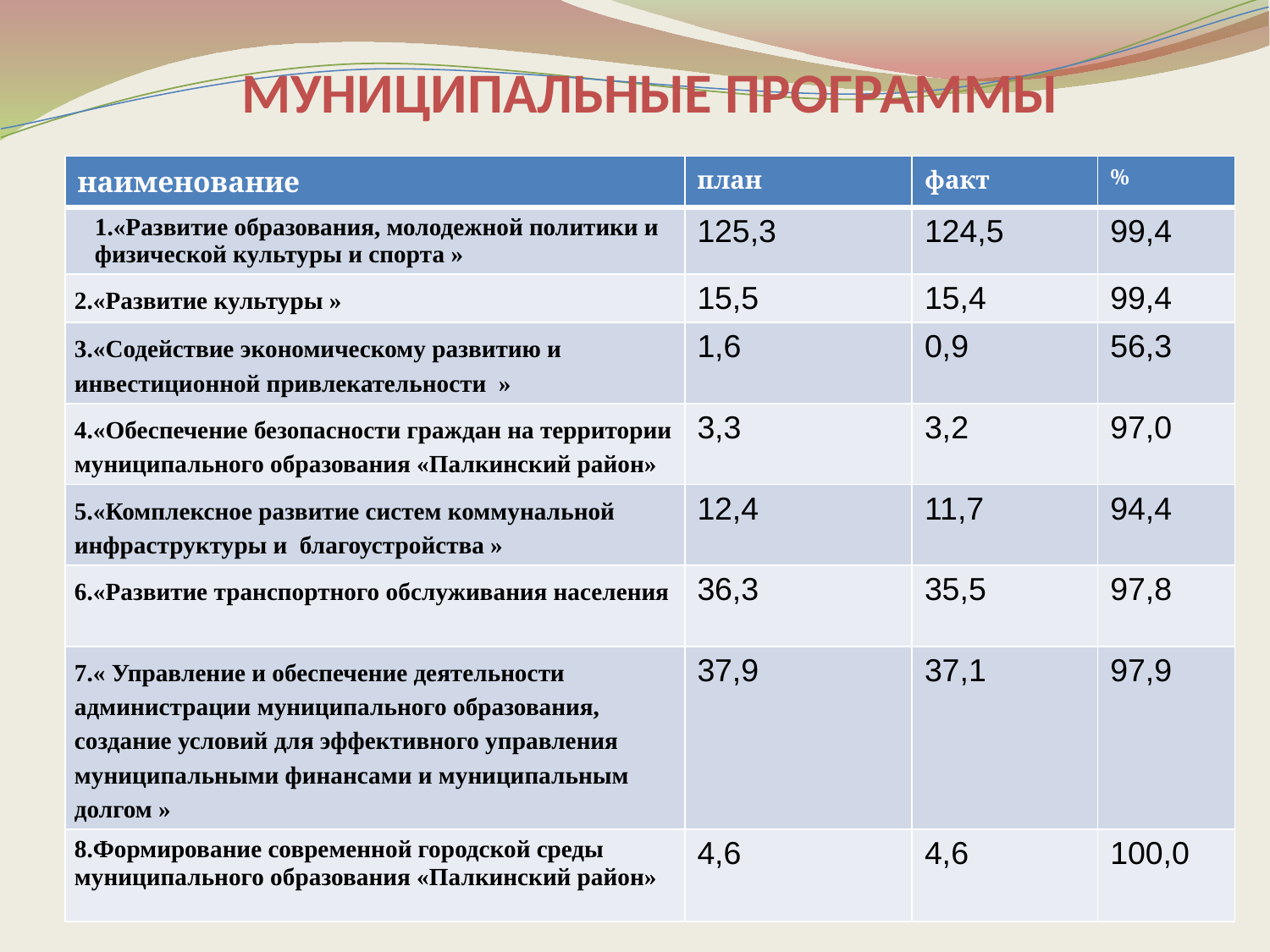

# МУНИЦИПАЛЬНЫЕ ПРОГРАММЫ
| наименование | план | факт | % |
| --- | --- | --- | --- |
| 1.«Развитие образования, молодежной политики и физической культуры и спорта » | 125,3 | 124,5 | 99,4 |
| 2.«Развитие культуры » | 15,5 | 15,4 | 99,4 |
| 3.«Содействие экономическому развитию и инвестиционной привлекательности » | 1,6 | 0,9 | 56,3 |
| 4.«Обеспечение безопасности граждан на территории муниципального образования «Палкинский район» | 3,3 | 3,2 | 97,0 |
| 5.«Комплексное развитие систем коммунальной инфраструктуры и благоустройства » | 12,4 | 11,7 | 94,4 |
| 6.«Развитие транспортного обслуживания населения | 36,3 | 35,5 | 97,8 |
| 7.« Управление и обеспечение деятельности администрации муниципального образования, создание условий для эффективного управления муниципальными финансами и муниципальным долгом » | 37,9 | 37,1 | 97,9 |
| 8.Формирование современной городской среды муниципального образования «Палкинский район» | 4,6 | 4,6 | 100,0 |